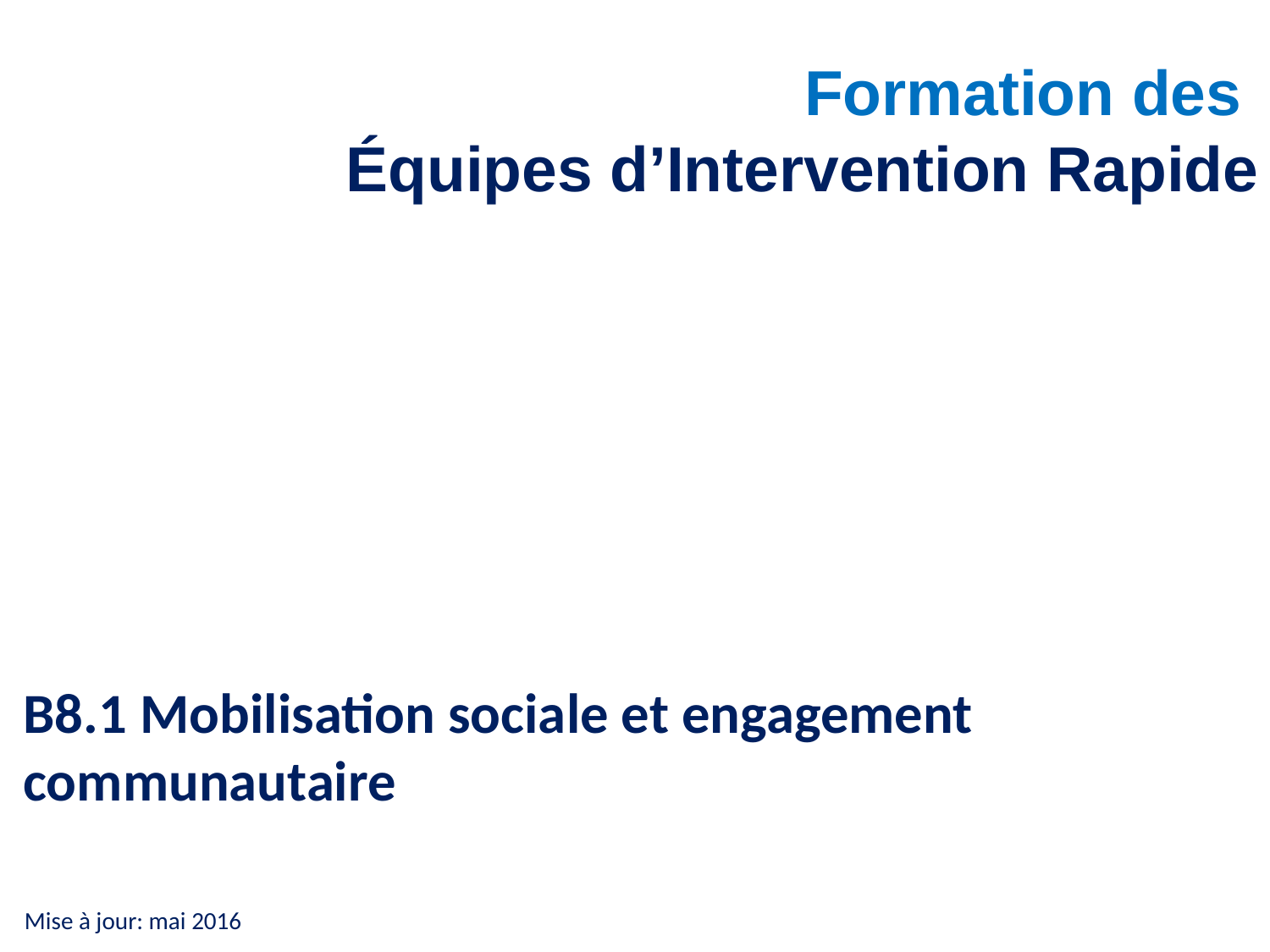

Formation des
Équipes d’Intervention Rapide
B8.1 Mobilisation sociale et engagement communautaire
Mise à jour: mai 2016